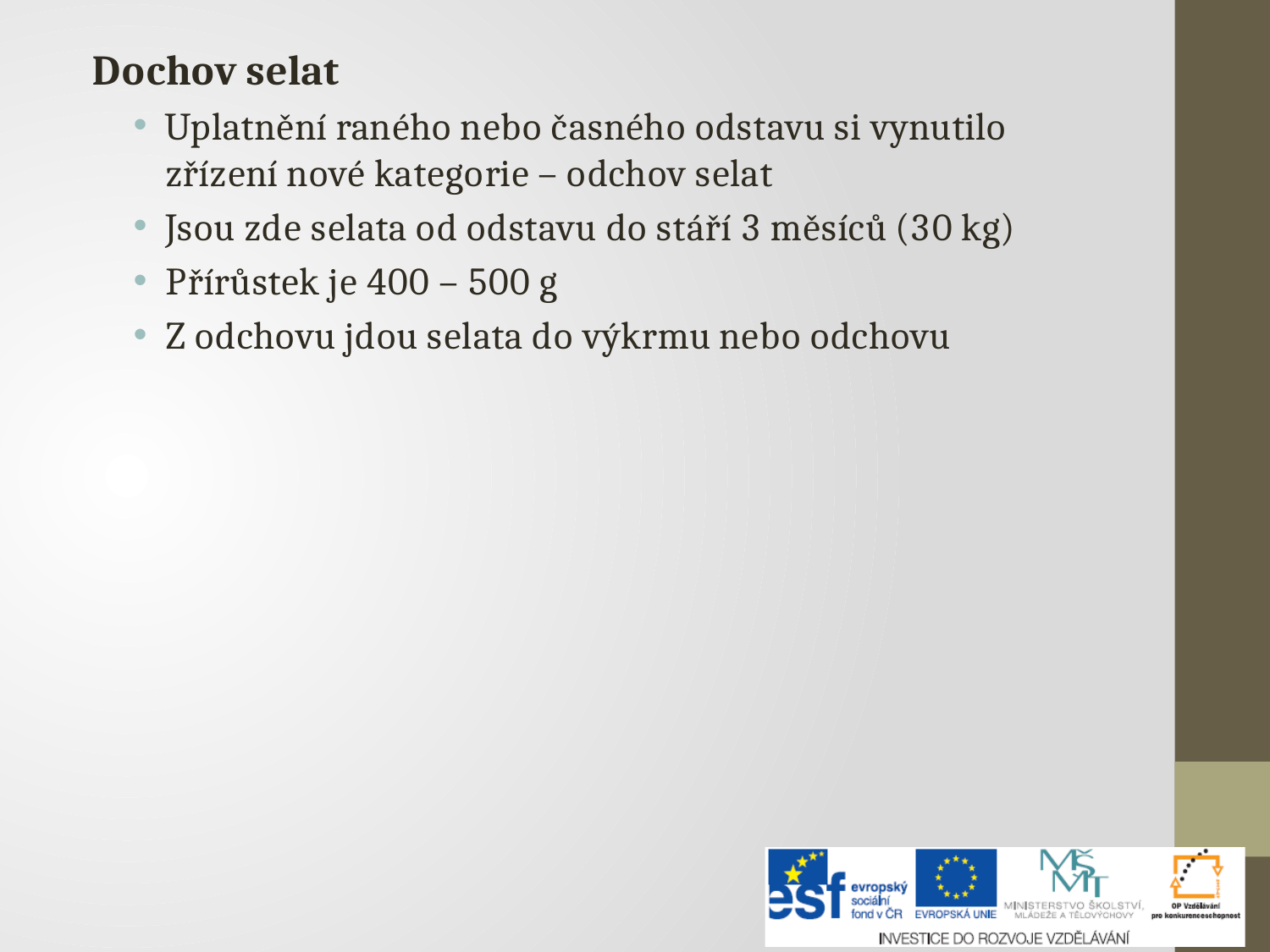

Dochov selat
Uplatnění raného nebo časného odstavu si vynutilo zřízení nové kategorie – odchov selat
Jsou zde selata od odstavu do stáří 3 měsíců (30 kg)
Přírůstek je 400 – 500 g
Z odchovu jdou selata do výkrmu nebo odchovu